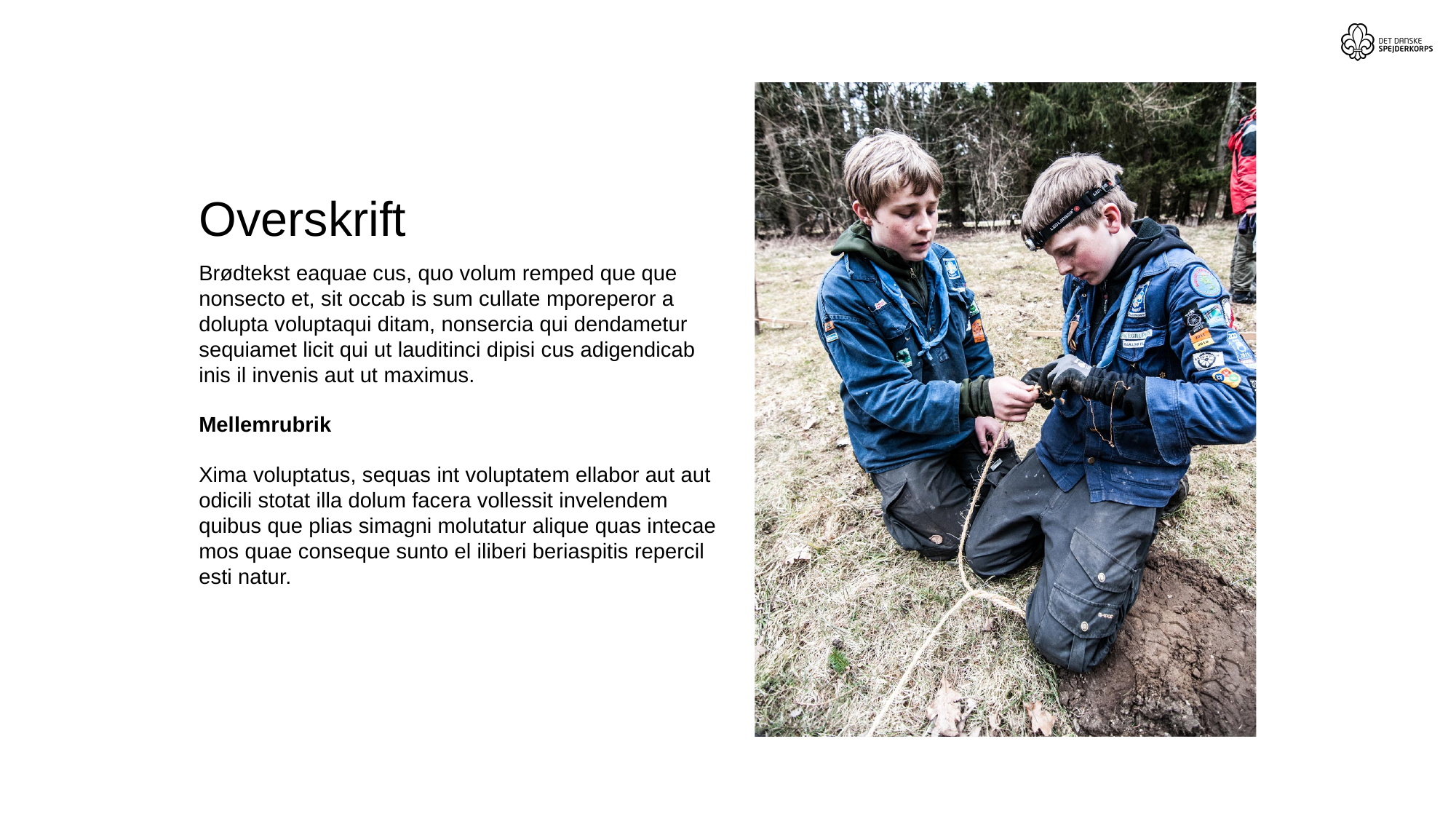

# Overskrift
Brødtekst eaquae cus, quo volum remped que que nonsecto et, sit occab is sum cullate mporeperor a dolupta voluptaqui ditam, nonsercia qui dendametur sequiamet licit qui ut lauditinci dipisi cus adigendicab inis il invenis aut ut maximus.
Mellemrubrik
Xima voluptatus, sequas int voluptatem ellabor aut aut odicili stotat illa dolum facera vollessit invelendem quibus que plias simagni molutatur alique quas intecae mos quae conseque sunto el iliberi beriaspitis repercil esti natur.